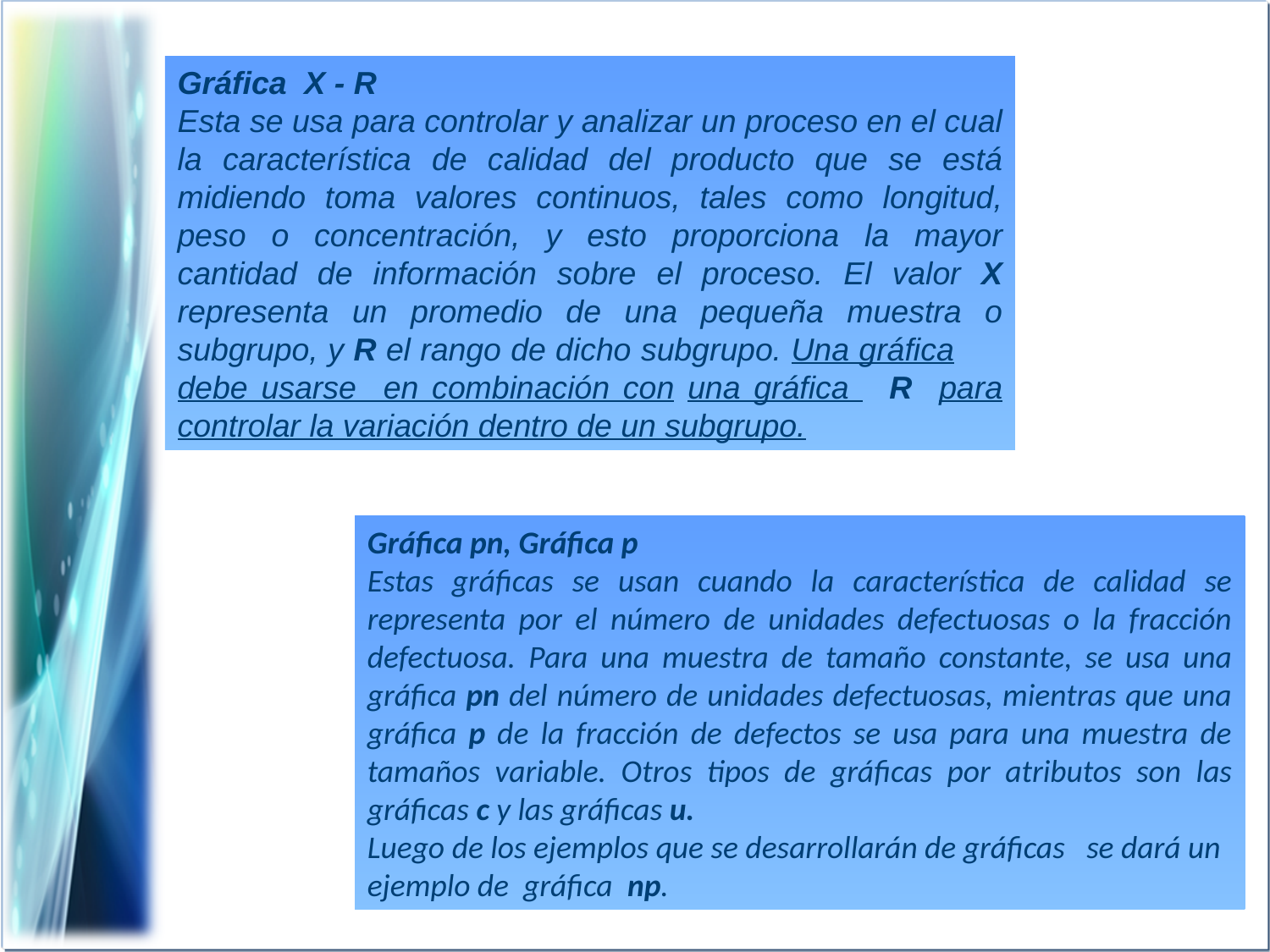

Gráfica  X - R
Esta se usa para controlar y analizar un proceso en el cual la característica de calidad del producto que se está midiendo toma valores continuos, tales como longitud, peso o concentración, y esto proporciona la mayor cantidad de información sobre el proceso. El valor X representa un promedio de una pequeña muestra o subgrupo, y R el rango de dicho subgrupo. Una gráfica      debe usarse  en combinación con una gráfica   R  para controlar la variación dentro de un subgrupo.
Gráfica pn, Gráfica p
Estas gráficas se usan cuando la característica de calidad se representa por el número de unidades defectuosas o la fracción defectuosa. Para una muestra de tamaño constante, se usa una gráfica pn del número de unidades defectuosas, mientras que una gráfica p de la fracción de defectos se usa para una muestra de tamaños variable. Otros tipos de gráficas por atributos son las gráficas c y las gráficas u.
Luego de los ejemplos que se desarrollarán de gráficas   se dará un ejemplo de  gráfica  np.